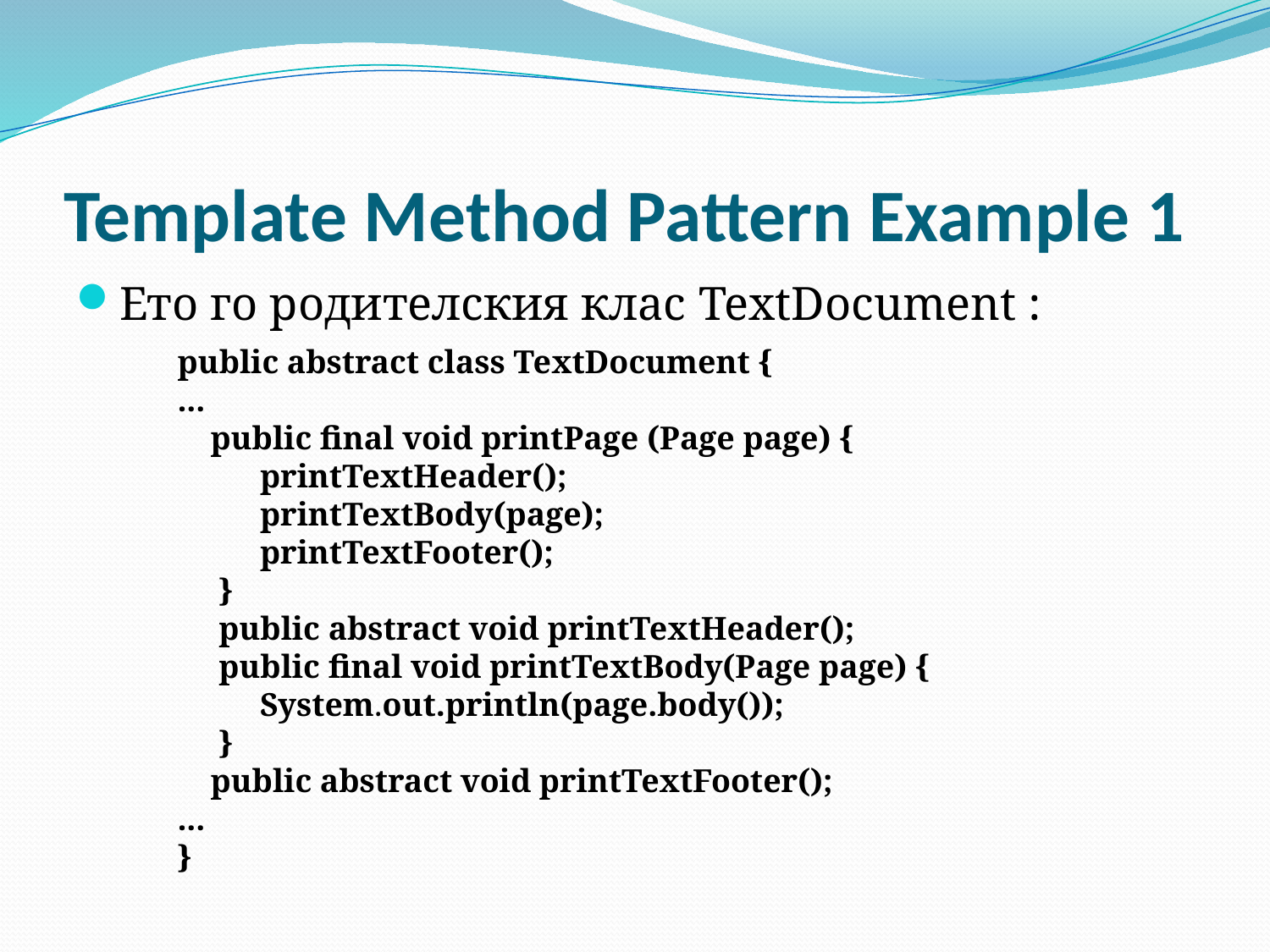

# Template Method Pattern Example 1
Ето го родителския клас TextDocument :
public abstract class TextDocument {
...
    public final void printPage (Page page) {
          printTextHeader();
          printTextBody(page);
          printTextFooter();
     }
     public abstract void printTextHeader();
     public final void printTextBody(Page page) {
          System.out.println(page.body());
     }
    public abstract void printTextFooter();
...
}